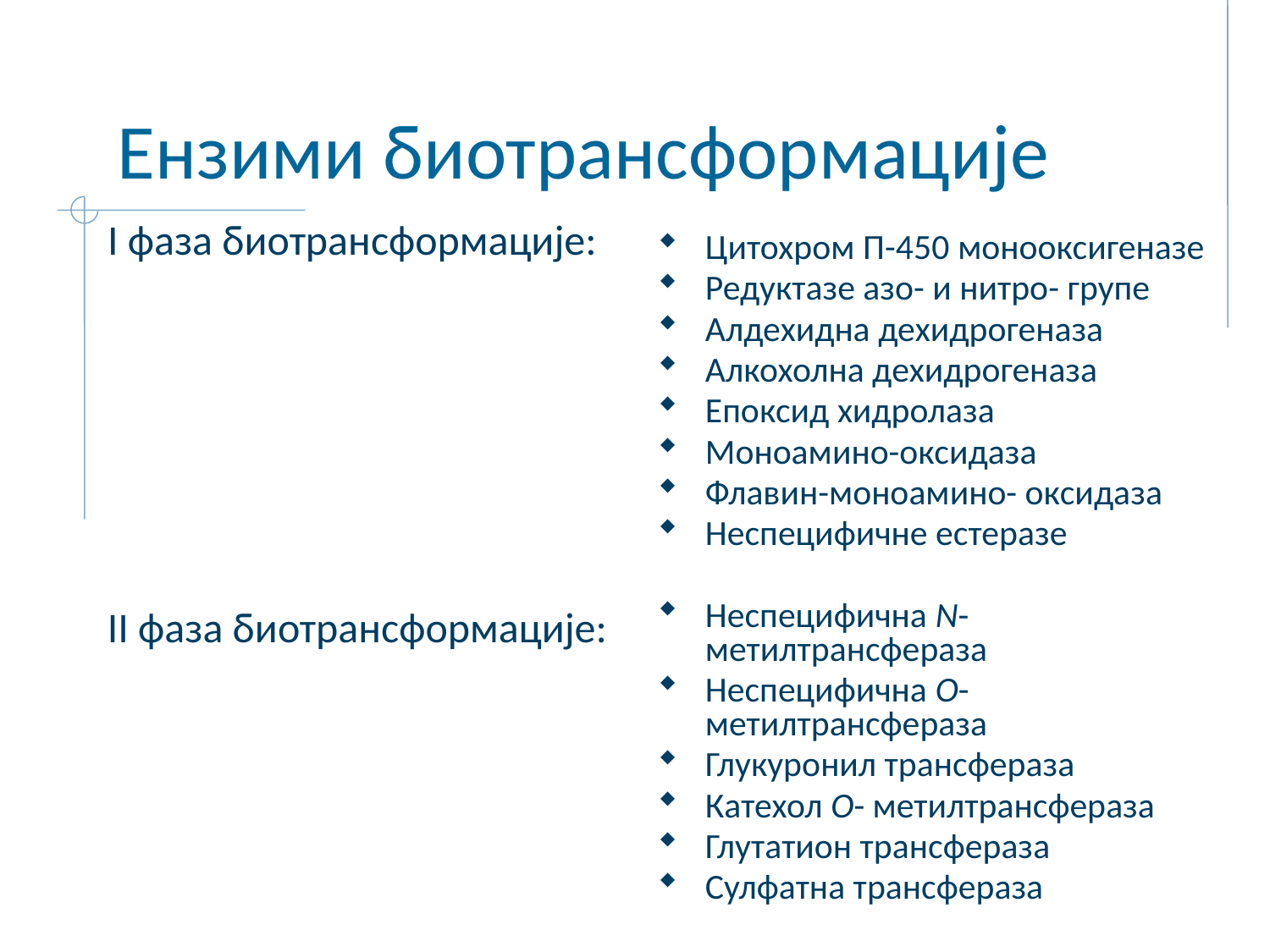

# Ензими биотрансформације
I фаза биотрансформације:
Цитохром П-450 монооксигеназе
Редуктазе азо- и нитро- групе
Алдехидна дехидрогеназа
Алкохолна дехидрогеназа
Епоксид хидролаза
Моноамино-оксидаза
Флавин-моноамино- оксидаза
Неспецифичне естеразе

Неспецифична N- метилтрансфераза
Неспецифична O- метилтрансфераза
Глукуронил трансфераза
Катехол O- метилтрансфераза
Глутатион трансфераза
Сулфатна трансфераза
II фаза биотрансформације: